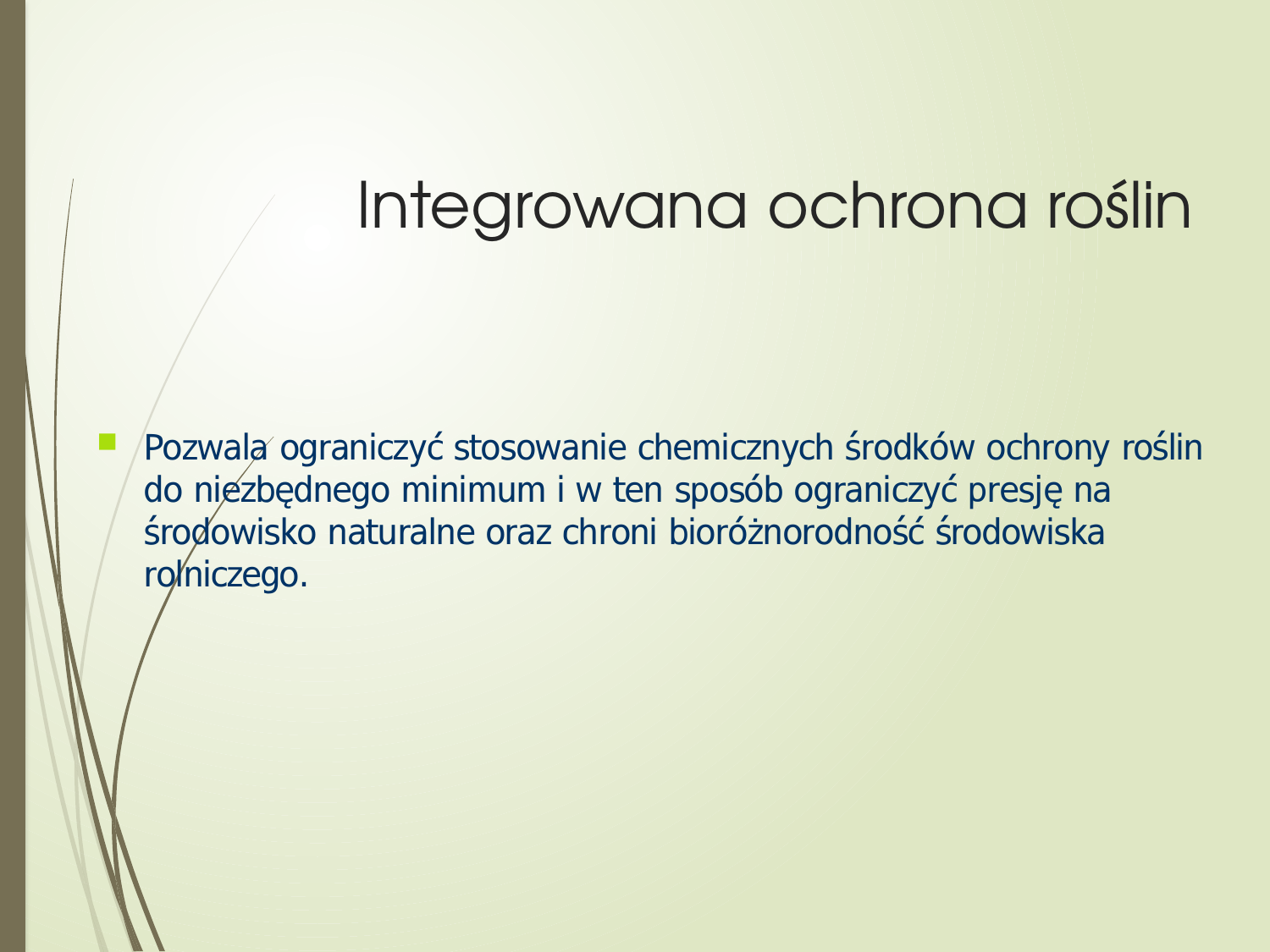

Integrowana ochrona roślin
Pozwala ograniczyć stosowanie chemicznych środków ochrony roślin do niezbędnego minimum i w ten sposób ograniczyć presję na środowisko naturalne oraz chroni bioróżnorodność środowiska rolniczego.